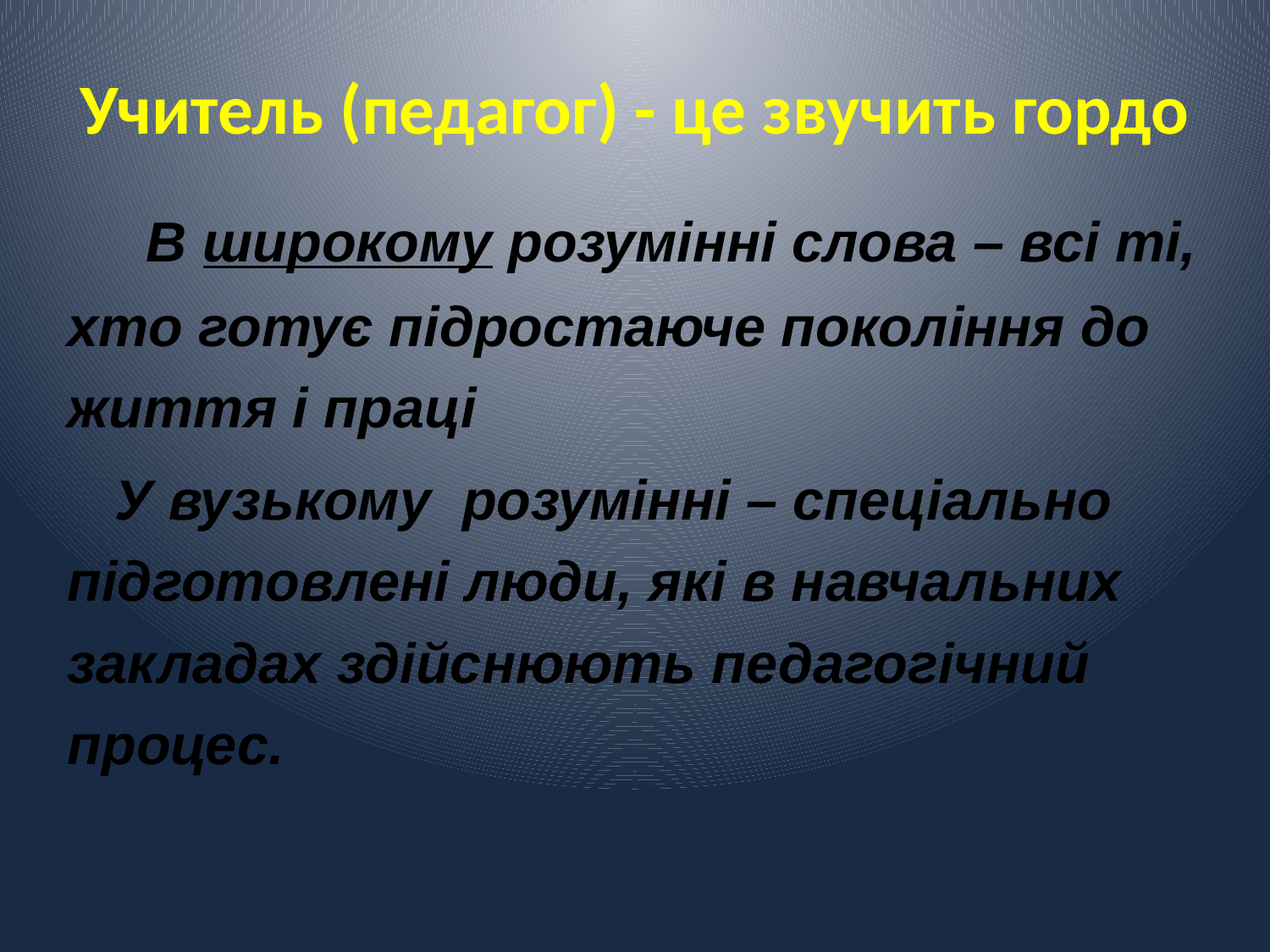

Учитель (педагог) - це звучить гордо
    В широкому розумінні слова – всі ті, хто готує підростаюче покоління до життя і праці
   У вузькому  розумінні – спеціально підготовлені люди, які в навчальних закладах здійснюють педагогічний процес.